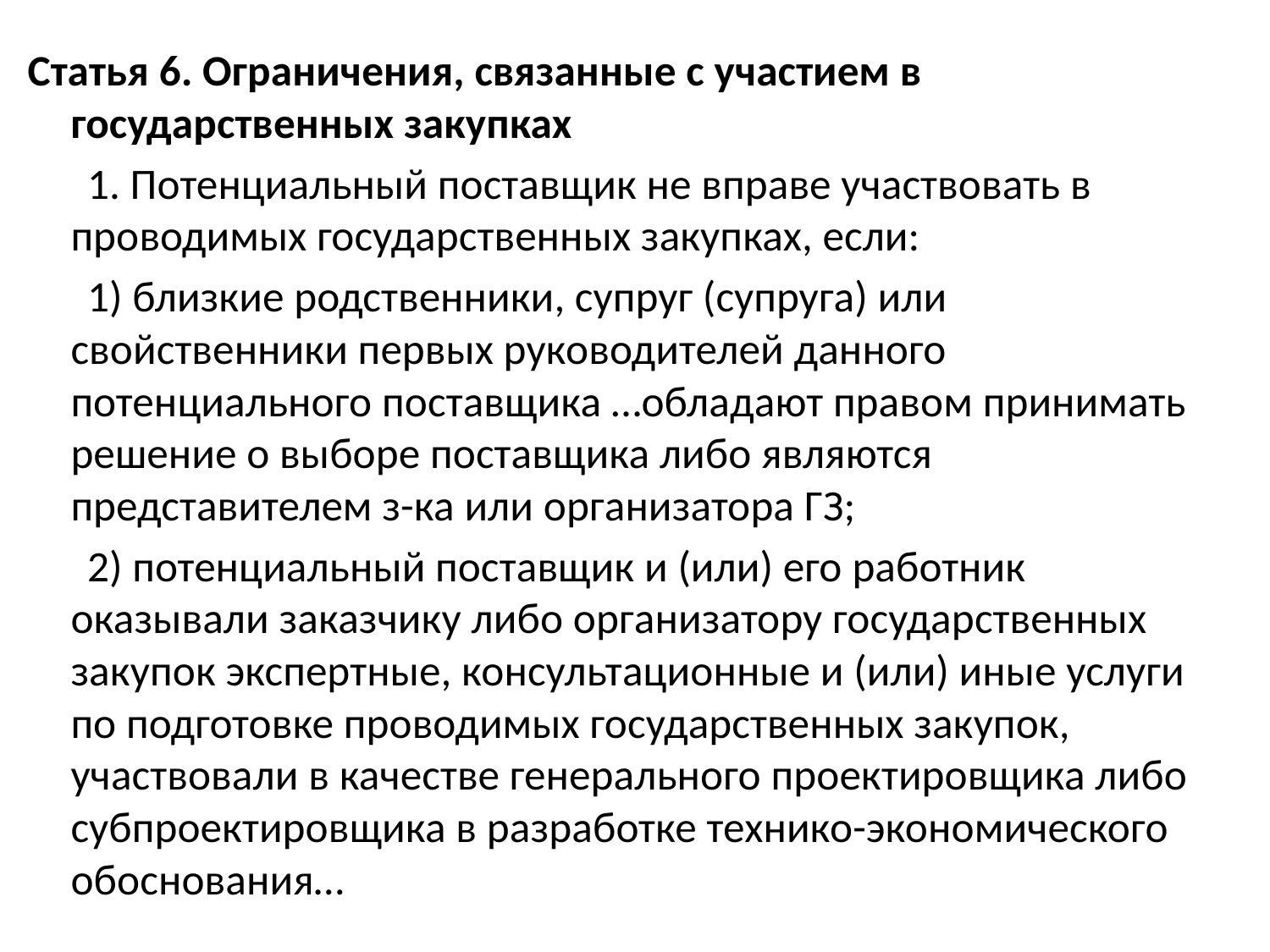

Статья 6. Ограничения, связанные с участием в государственных закупках
      1. Потенциальный поставщик не вправе участвовать в проводимых государственных закупках, если:
      1) близкие родственники, супруг (супруга) или свойственники первых руководителей данного потенциального поставщика …обладают правом принимать решение о выборе поставщика либо являются представителем з-ка или организатора ГЗ;
      2) потенциальный поставщик и (или) его работник оказывали заказчику либо организатору государственных закупок экспертные, консультационные и (или) иные услуги по подготовке проводимых государственных закупок, участвовали в качестве генерального проектировщика либо субпроектировщика в разработке технико-экономического обоснования…